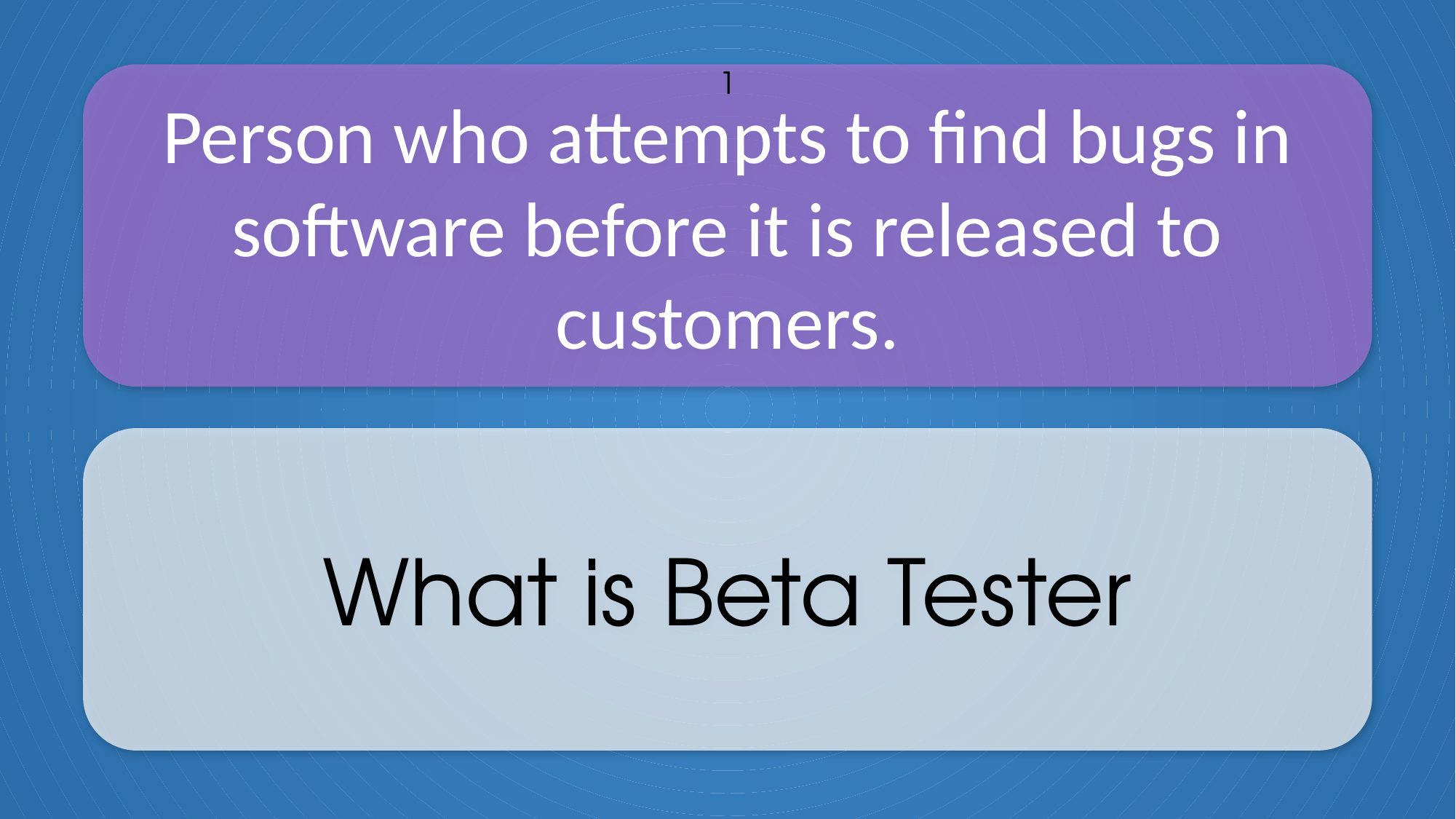

Person who attempts to find bugs in software before it is released to customers.
1
What is Beta Tester